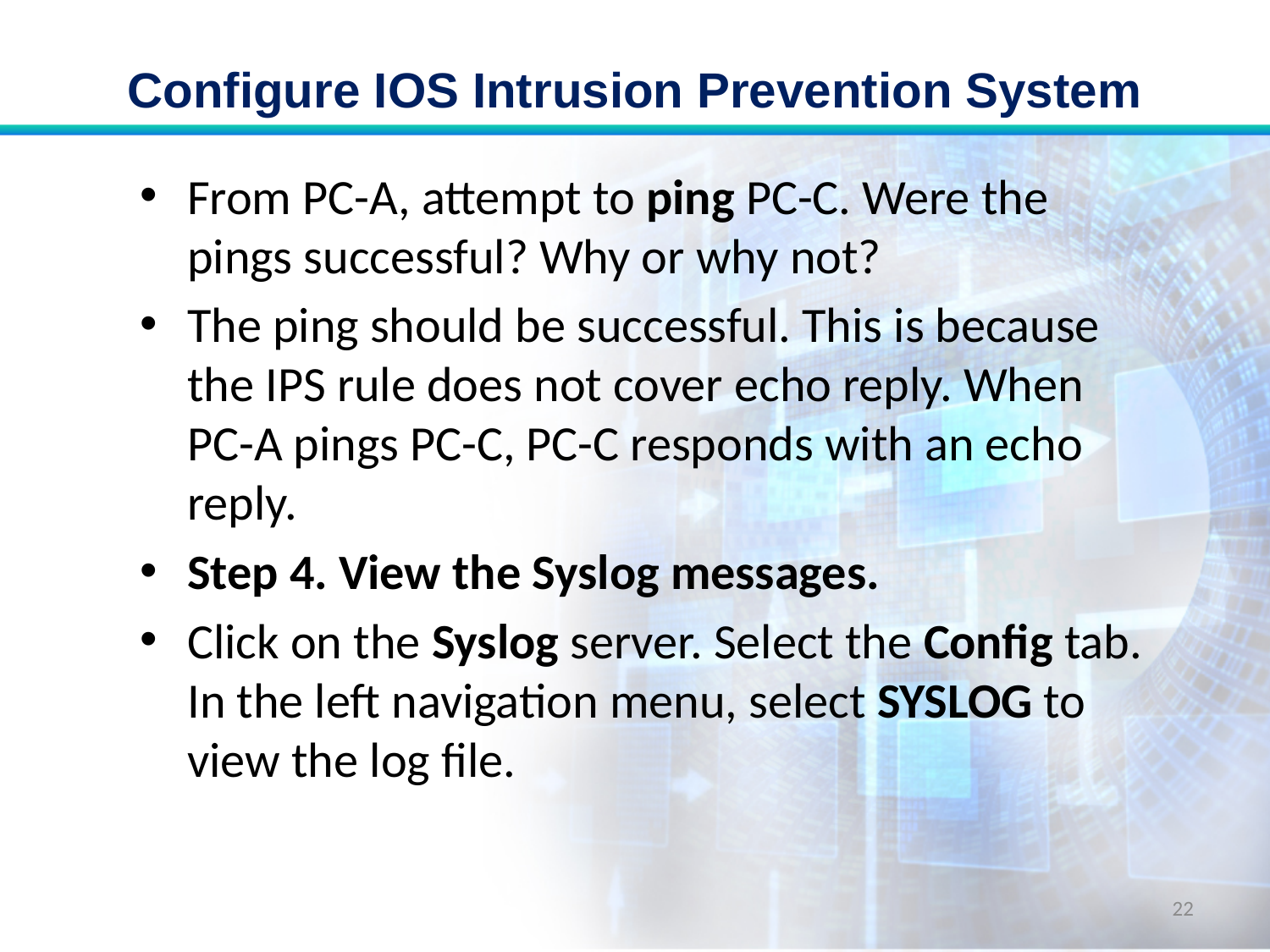

# Configure IOS Intrusion Prevention System
From PC-A, attempt to ping PC-C. Were the pings successful? Why or why not?
The ping should be successful. This is because the IPS rule does not cover echo reply. When PC-A pings PC-C, PC-C responds with an echo reply.
Step 4. View the Syslog messages.
Click on the Syslog server. Select the Config tab. In the left navigation menu, select SYSLOG to view the log file.
22